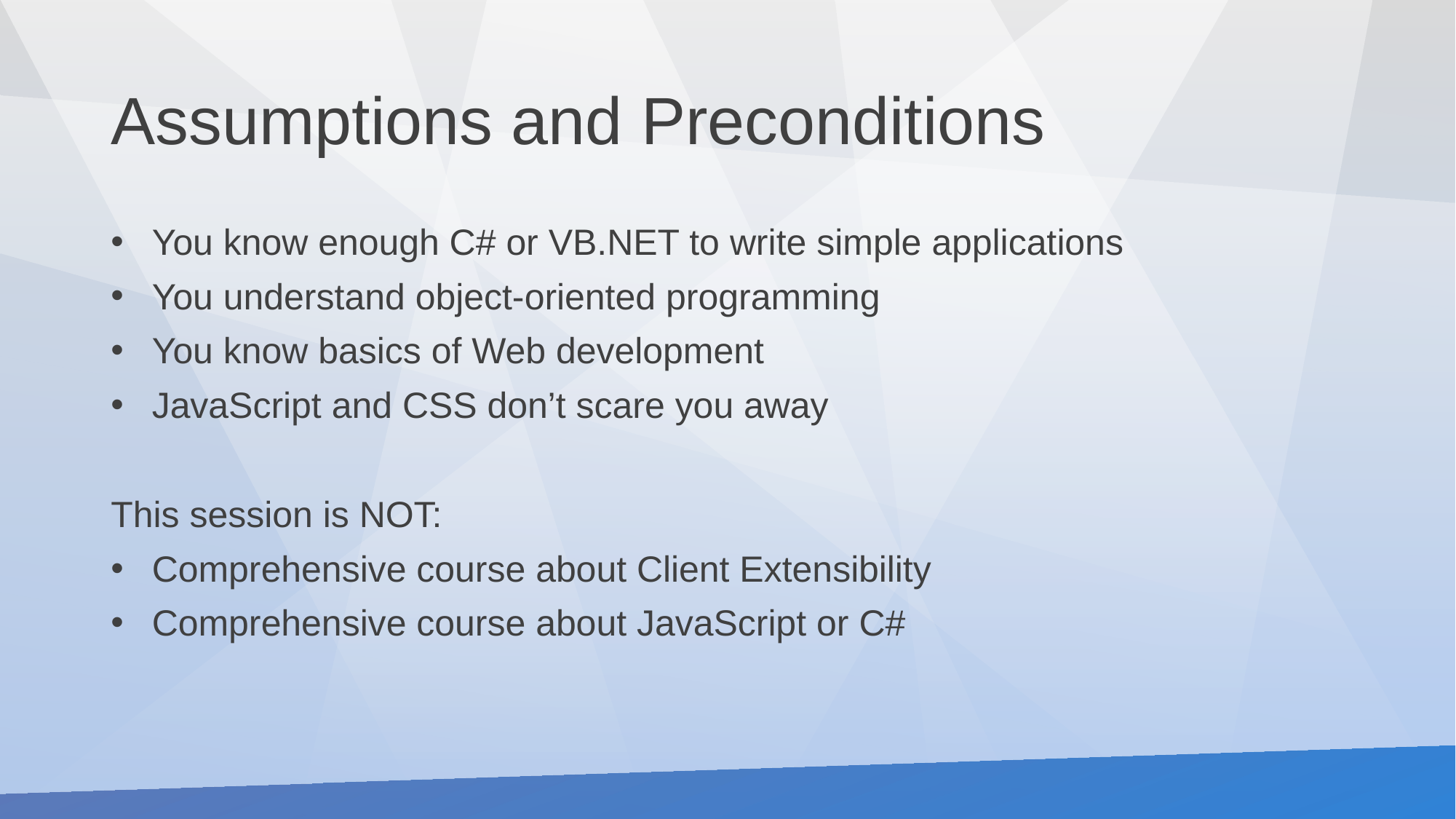

# Assumptions and Preconditions
You know enough C# or VB.NET to write simple applications
You understand object-oriented programming
You know basics of Web development
JavaScript and CSS don’t scare you away

This session is NOT:
Comprehensive course about Client Extensibility
Comprehensive course about JavaScript or C#